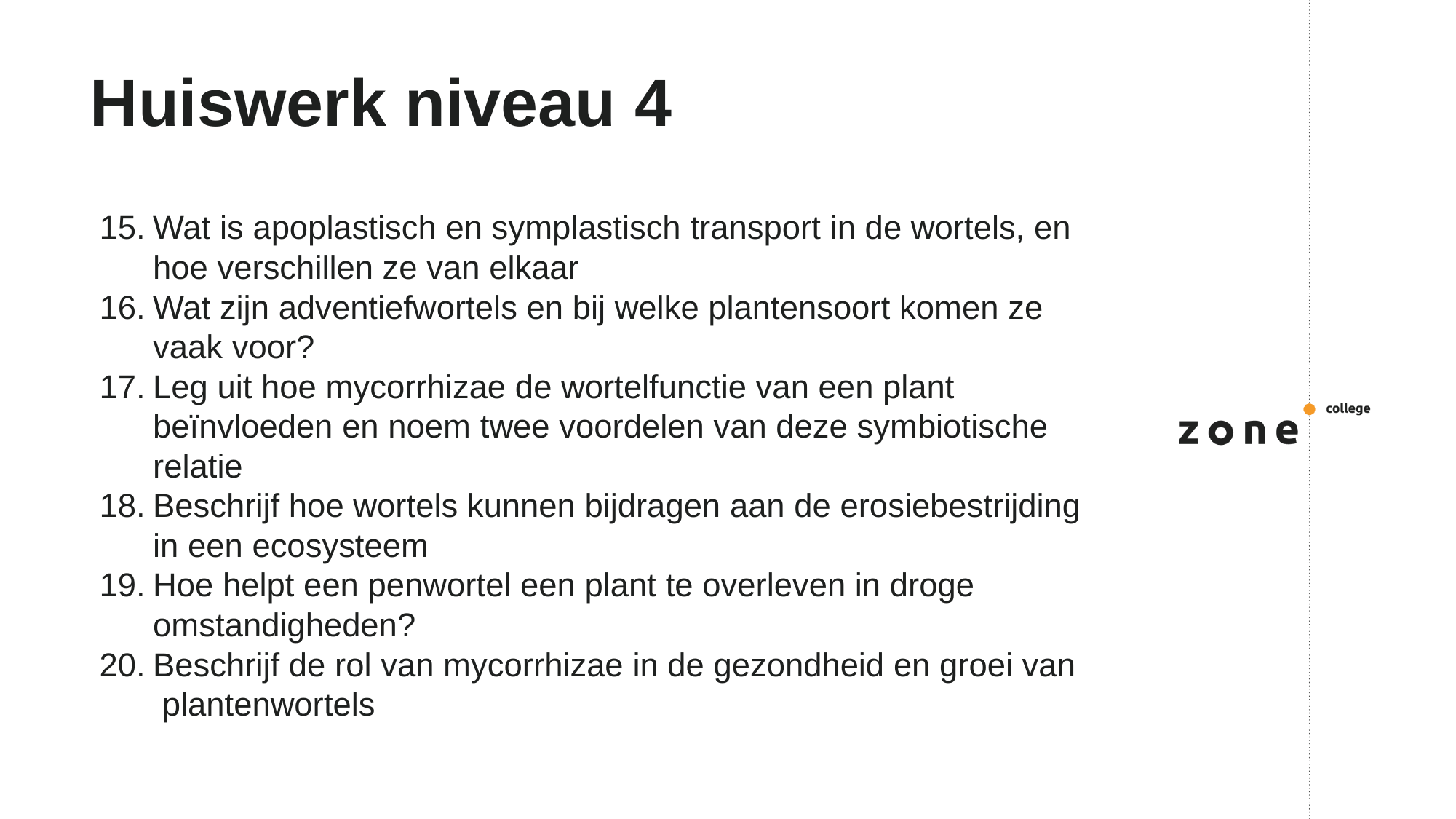

# Huiswerk niveau 4
Wat is apoplastisch en symplastisch transport in de wortels, en hoe verschillen ze van elkaar
Wat zijn adventiefwortels en bij welke plantensoort komen ze vaak voor?
Leg uit hoe mycorrhizae de wortelfunctie van een plant beïnvloeden en noem twee voordelen van deze symbiotische relatie
Beschrijf hoe wortels kunnen bijdragen aan de erosiebestrijding in een ecosysteem
Hoe helpt een penwortel een plant te overleven in droge omstandigheden?
Beschrijf de rol van mycorrhizae in de gezondheid en groei van    plantenwortels